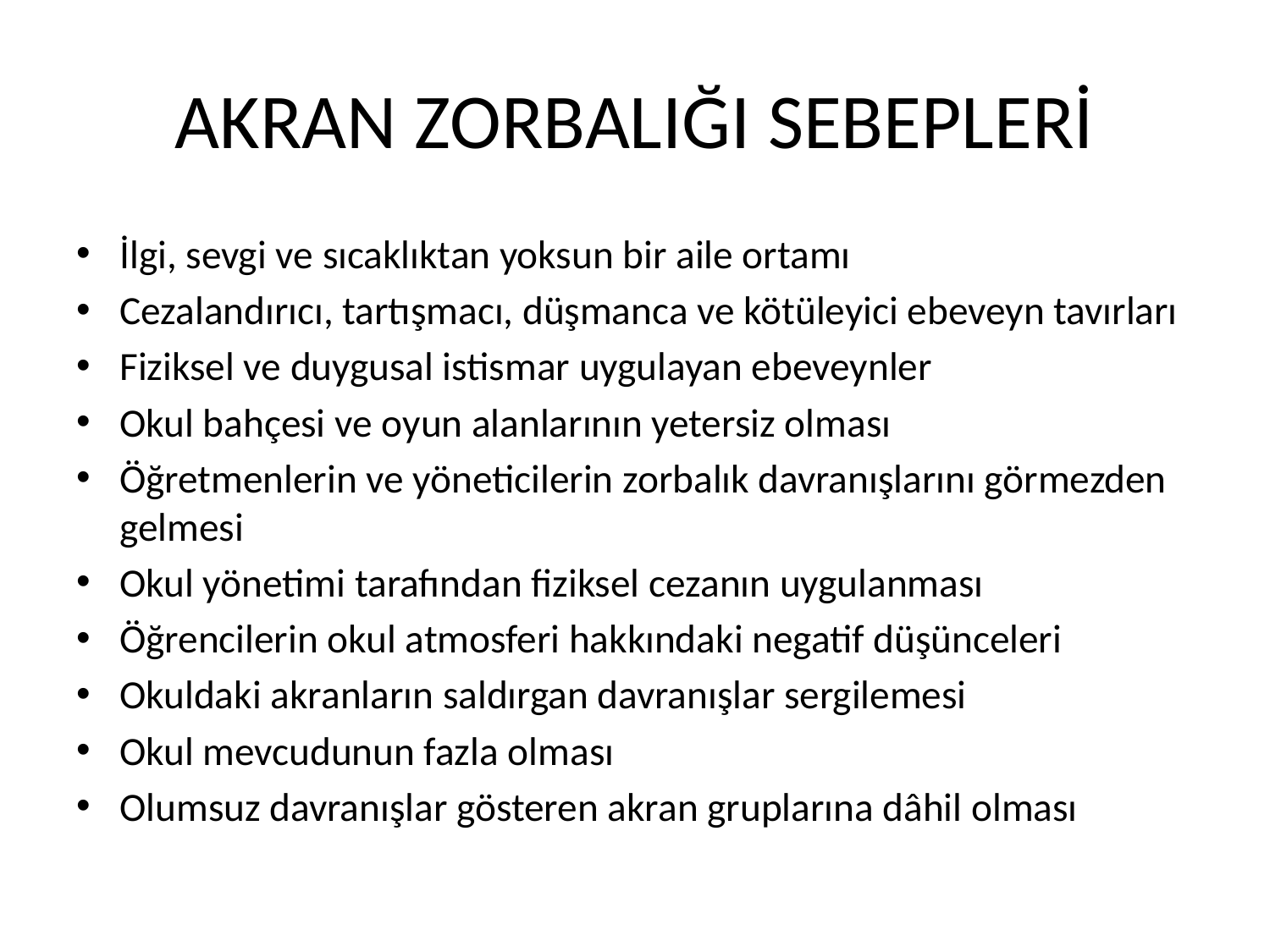

# AKRAN ZORBALIĞI SEBEPLERİ
İlgi, sevgi ve sıcaklıktan yoksun bir aile ortamı
Cezalandırıcı, tartışmacı, düşmanca ve kötüleyici ebeveyn tavırları
Fiziksel ve duygusal istismar uygulayan ebeveynler
Okul bahçesi ve oyun alanlarının yetersiz olması
Öğretmenlerin ve yöneticilerin zorbalık davranışlarını görmezden gelmesi
Okul yönetimi tarafından fiziksel cezanın uygulanması
Öğrencilerin okul atmosferi hakkındaki negatif düşünceleri
Okuldaki akranların saldırgan davranışlar sergilemesi
Okul mevcudunun fazla olması
Olumsuz davranışlar gösteren akran gruplarına dâhil olması